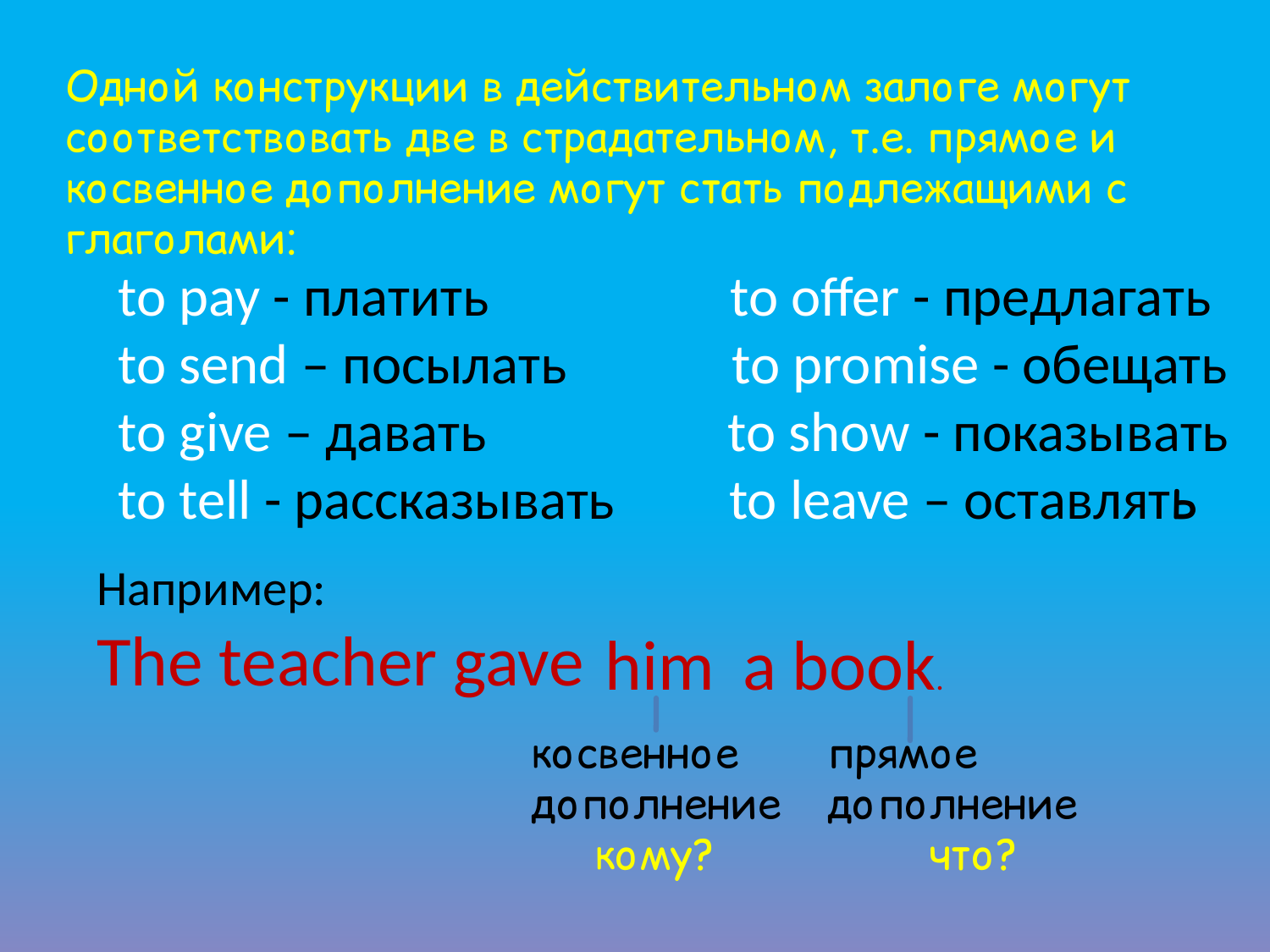

Одной конструкции в действительном залоге могут соответствовать две в страдательном, т.е. прямое и косвенное дополнение могут стать подлежащими с глаголами:
to pay - платить                   to offer - предлагать
to send – посылать             to promise - обещать
to give – давать                   to show - показывать
to tell - рассказывать         to leave – оставлять

Например:
The teacher gave
him
a book.
косвенное дополнение
     кому?
прямое дополнение
        что?